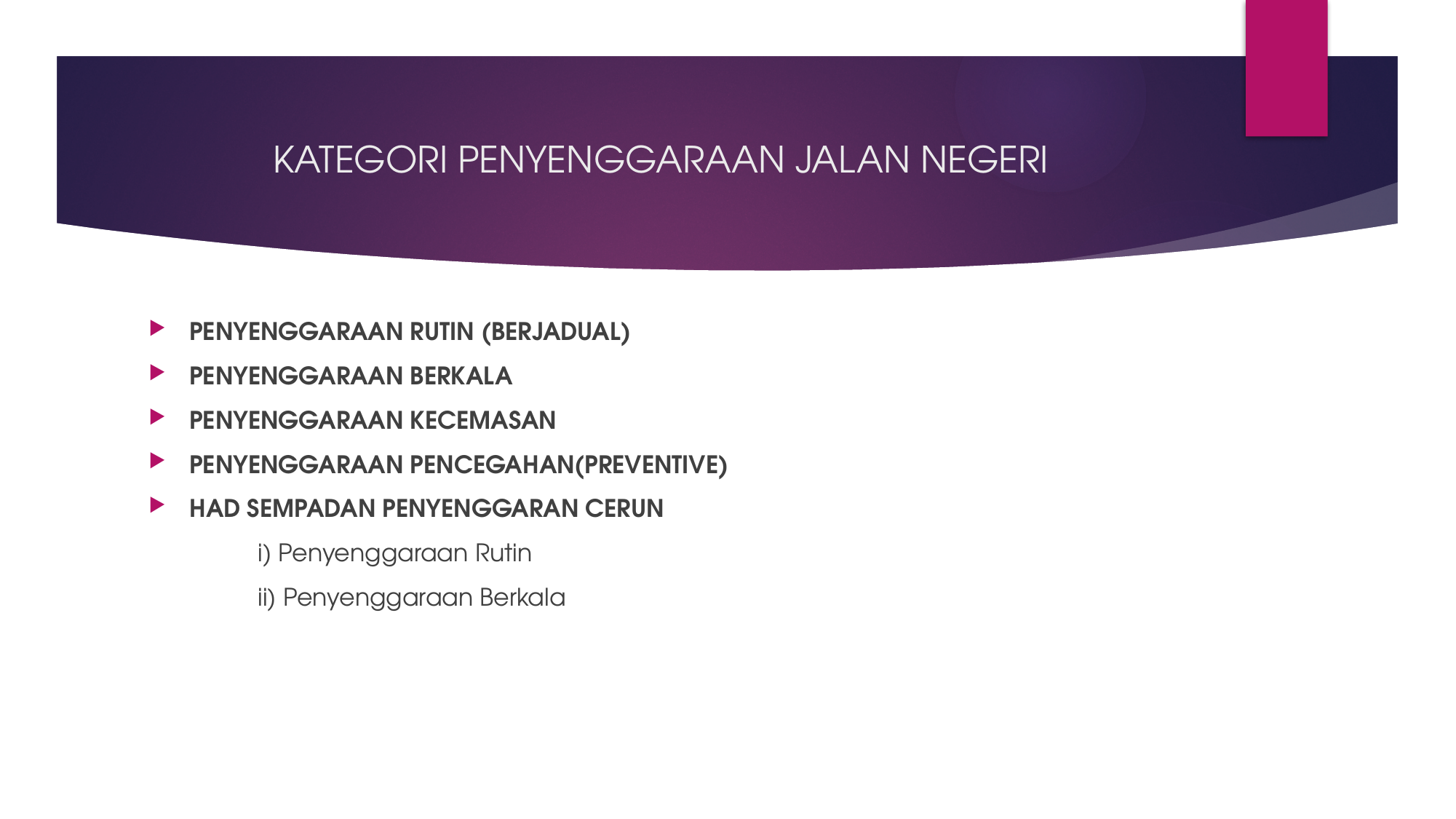

# KATEGORI PENYENGGARAAN JALAN NEGERI
PENYENGGARAAN RUTIN (BERJADUAL)
PENYENGGARAAN BERKALA
PENYENGGARAAN KECEMASAN
PENYENGGARAAN PENCEGAHAN(PREVENTIVE)
HAD SEMPADAN PENYENGGARAN CERUN
	i) Penyenggaraan Rutin
	ii) Penyenggaraan Berkala